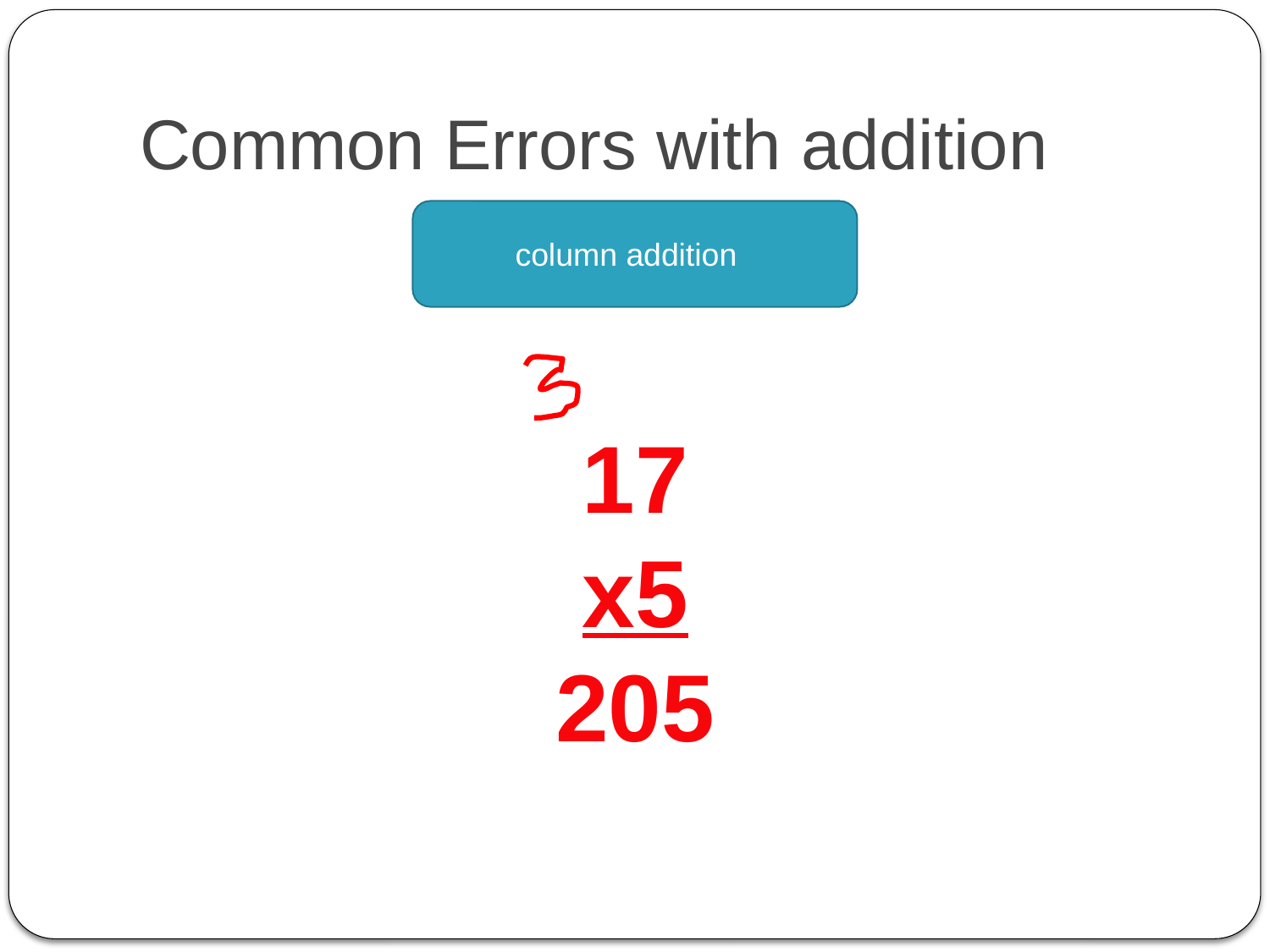

# Common Errors with addition
column addition

17
x5
205